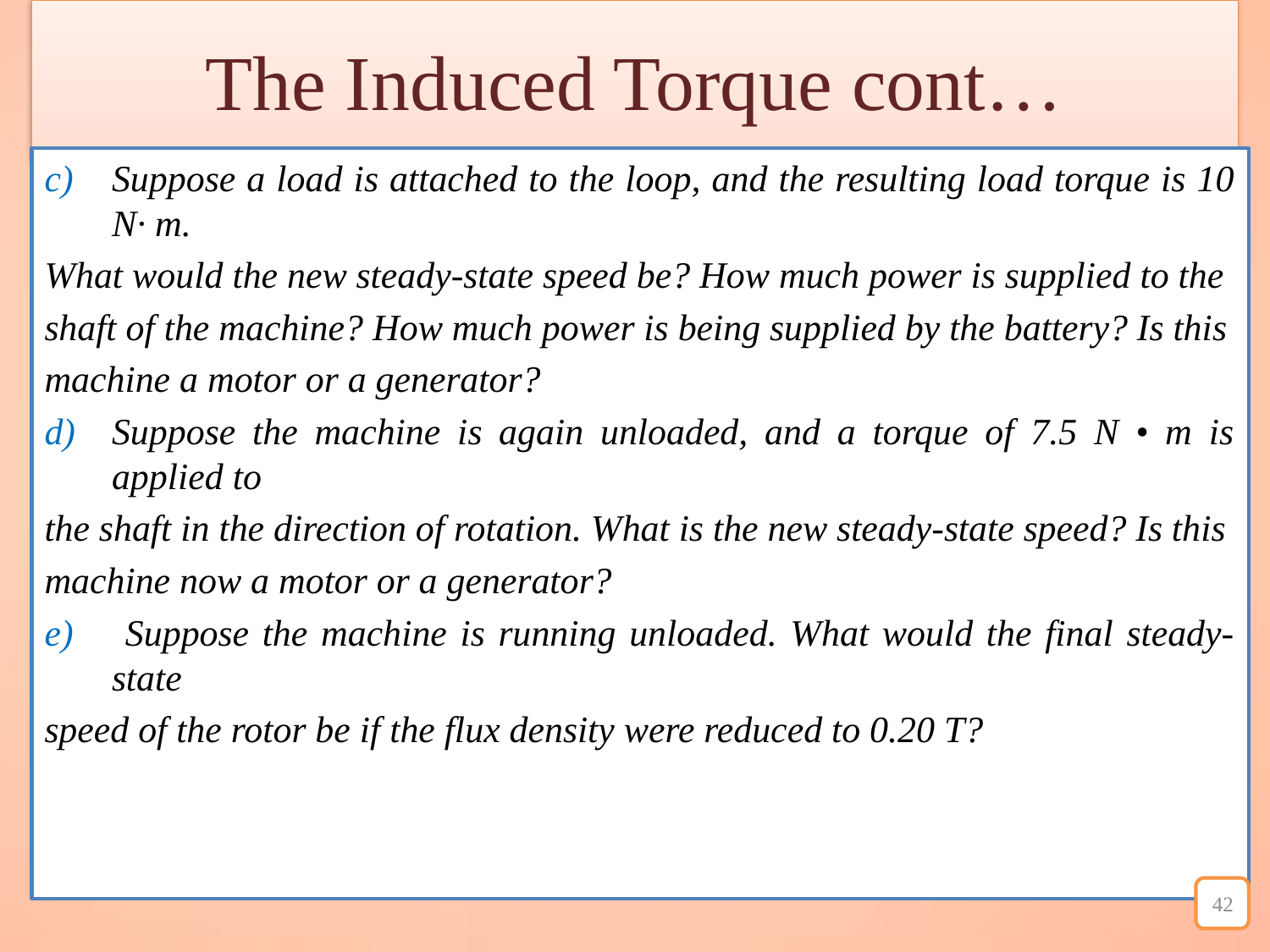

# The Induced Torque cont…
Suppose a load is attached to the loop, and the resulting load torque is 10 N· m.
What would the new steady-state speed be? How much power is supplied to the
shaft of the machine? How much power is being supplied by the battery? Is this
machine a motor or a generator?
Suppose the machine is again unloaded, and a torque of 7.5 N • m is applied to
the shaft in the direction of rotation. What is the new steady-state speed? Is this
machine now a motor or a generator?
 Suppose the machine is running unloaded. What would the final steady-state
speed of the rotor be if the flux density were reduced to 0.20 T?
42